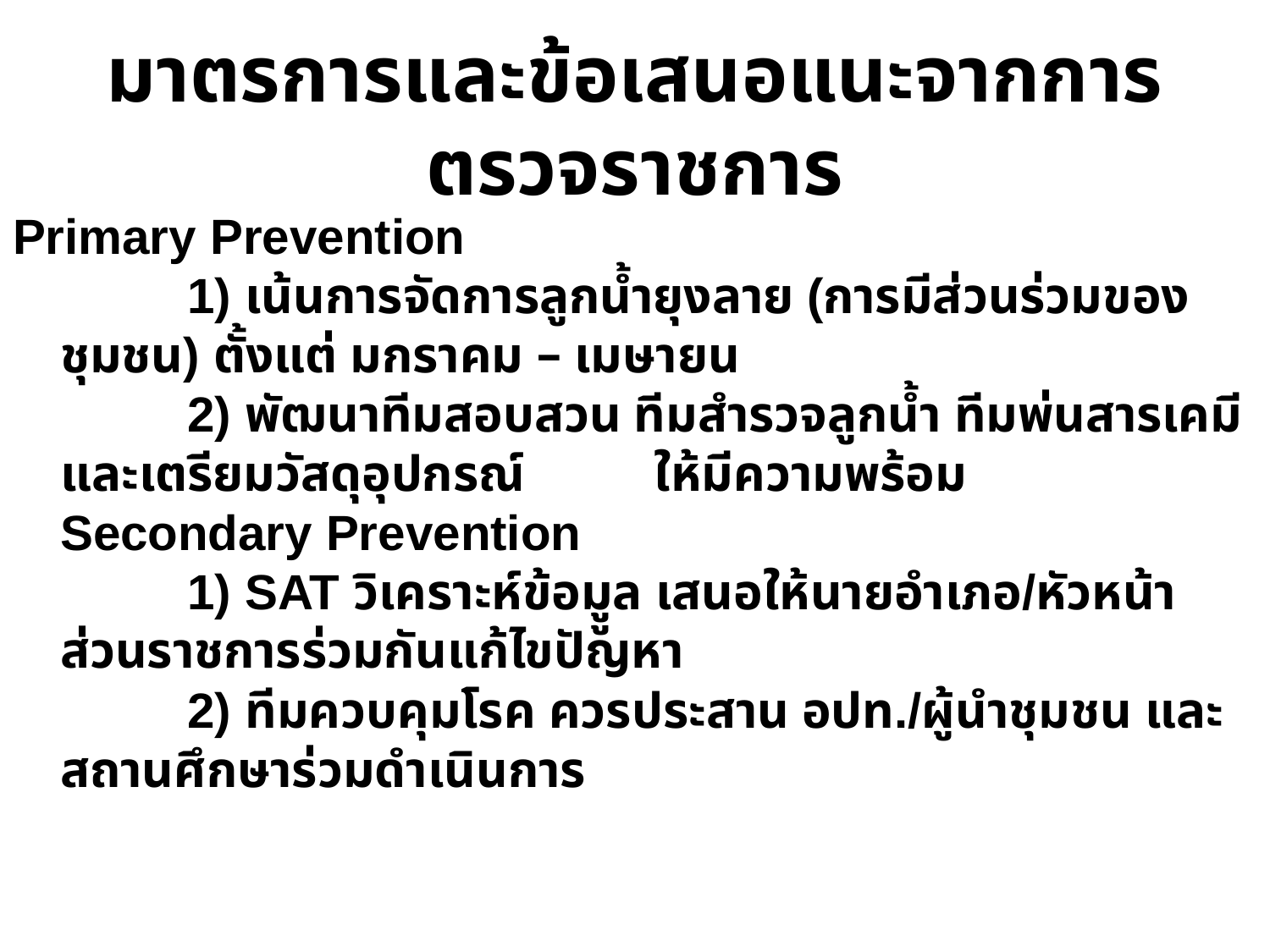

# มาตรการและข้อเสนอแนะจากการตรวจราชการ
Primary Prevention
	1) เน้นการจัดการลูกน้ำยุงลาย (การมีส่วนร่วมของชุมชน) ตั้งแต่ มกราคม – เมษายน
	2) พัฒนาทีมสอบสวน ทีมสำรวจลูกน้ำ ทีมพ่นสารเคมี และเตรียมวัสดุอุปกรณ์          ให้มีความพร้อม
Secondary Prevention
	1) SAT วิเคราะห์ข้อมููล เสนอให้นายอำเภอ/หัวหน้าส่วนราชการร่วมกันแก้ไขปัญหา
	2) ทีมควบคุมโรค ควรประสาน อปท./ผู้นำชุมชน และสถานศึกษาร่วมดำเนินการ